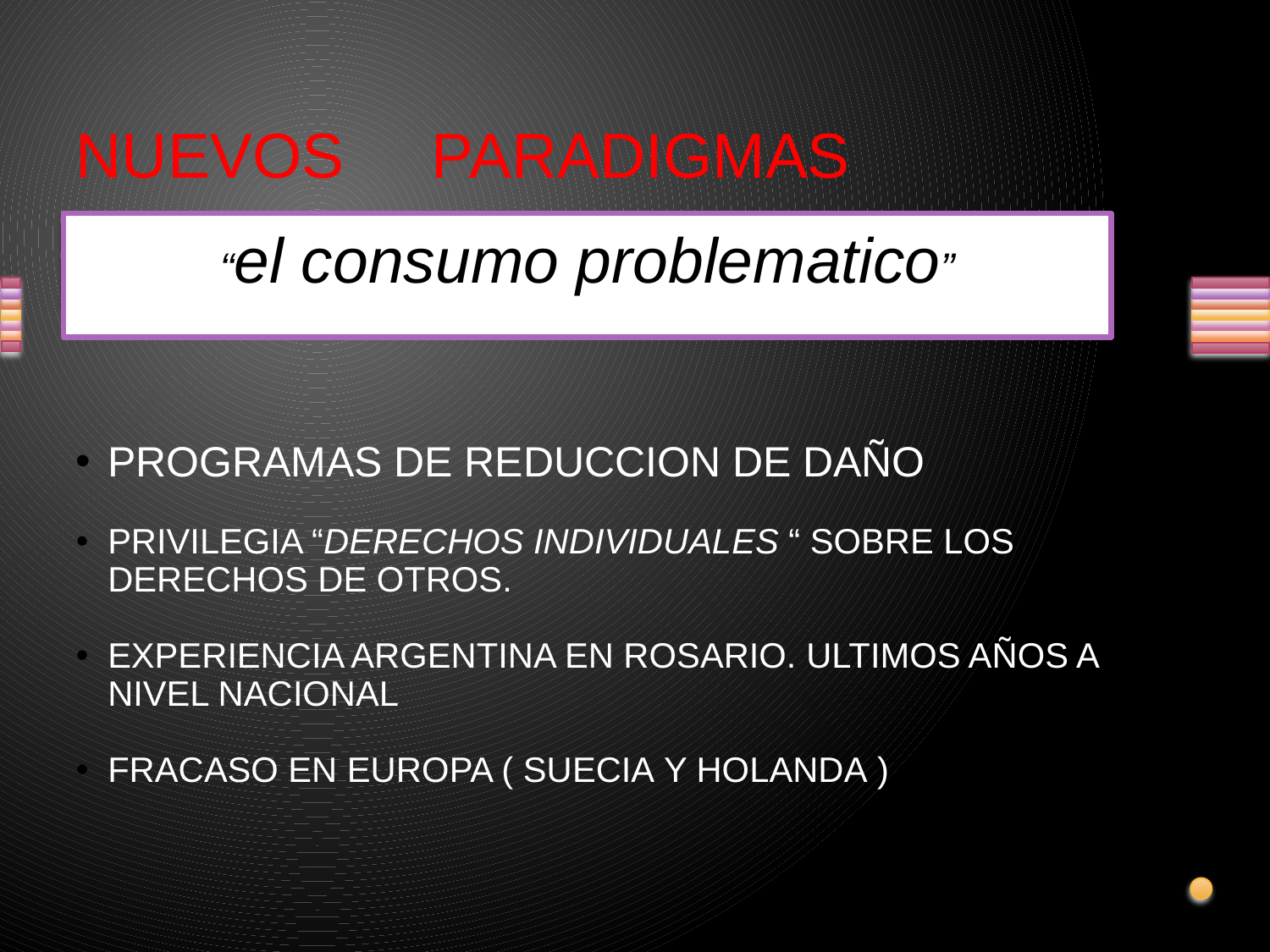

# NUEVOS     PARADIGMAS
ADICCION COMO ENFERMEDAD
ADICCION COMO ENFERMEDAD
“el consumo problematico”

PROGRAMAS DE REDUCCION DE DAÑO

PRIVILEGIA “DERECHOS INDIVIDUALES “ SOBRE LOS DERECHOS DE OTROS.

EXPERIENCIA ARGENTINA EN ROSARIO. ULTIMOS AÑOS A NIVEL NACIONAL

FRACASO EN EUROPA ( SUECIA Y HOLANDA )